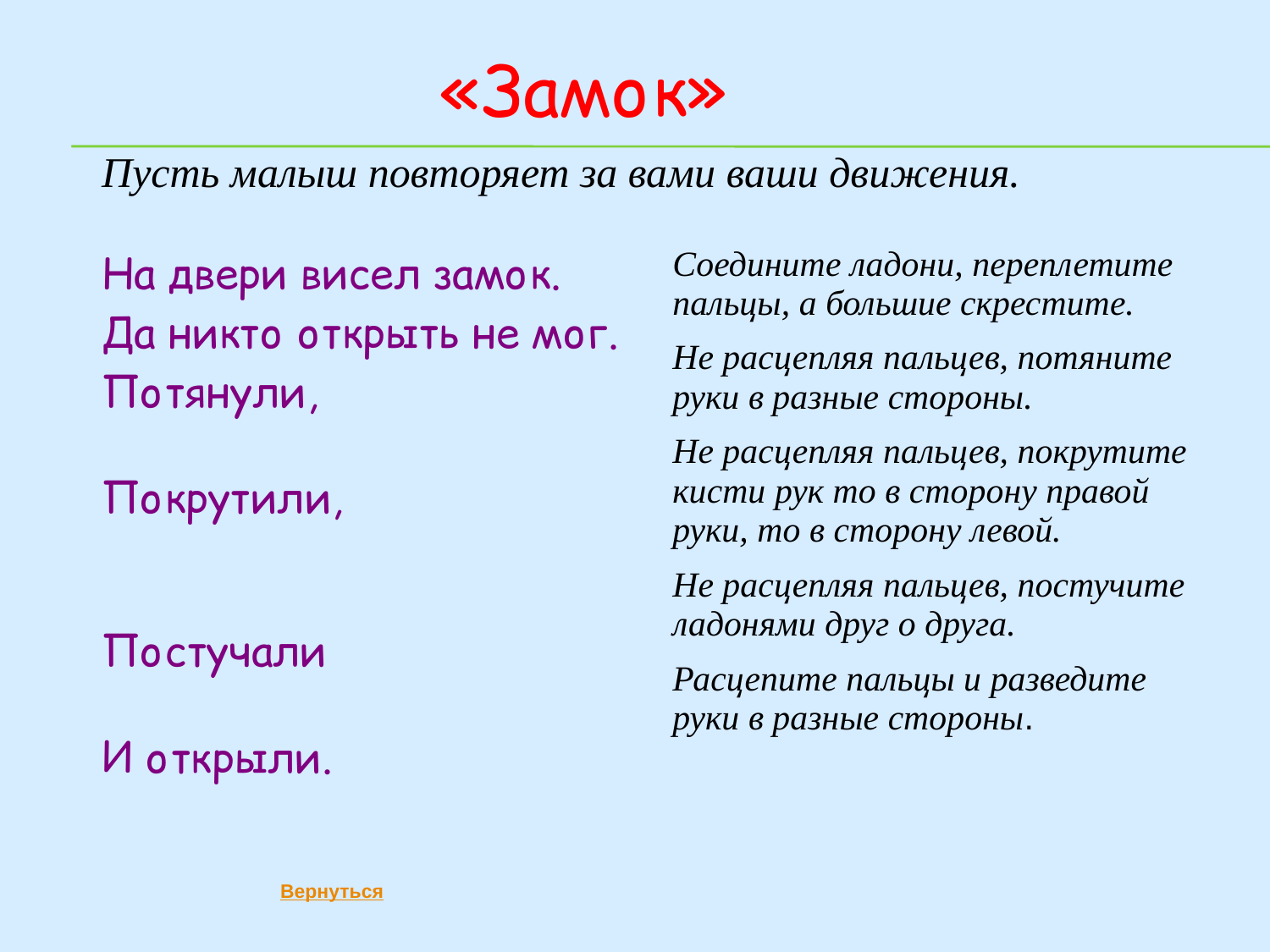

«Замок»
Пусть малыш повторяет за вами ваши движения.

| На двери висел замок. Да никто открыть не мог. Потянули, Покрутили, Постучали И открыли. | Соедините ладони, переплетите пальцы, а большие скрестите. Не расцепляя пальцев, потяните руки в разные стороны. Не расцепляя пальцев, покрутите кисти рук то в сторону правой руки, то в сторону левой. Не расцепляя пальцев, постучите ладонями друг о друга. Расцепите пальцы и разведите руки в разные стороны. |
| --- | --- |
Вернуться